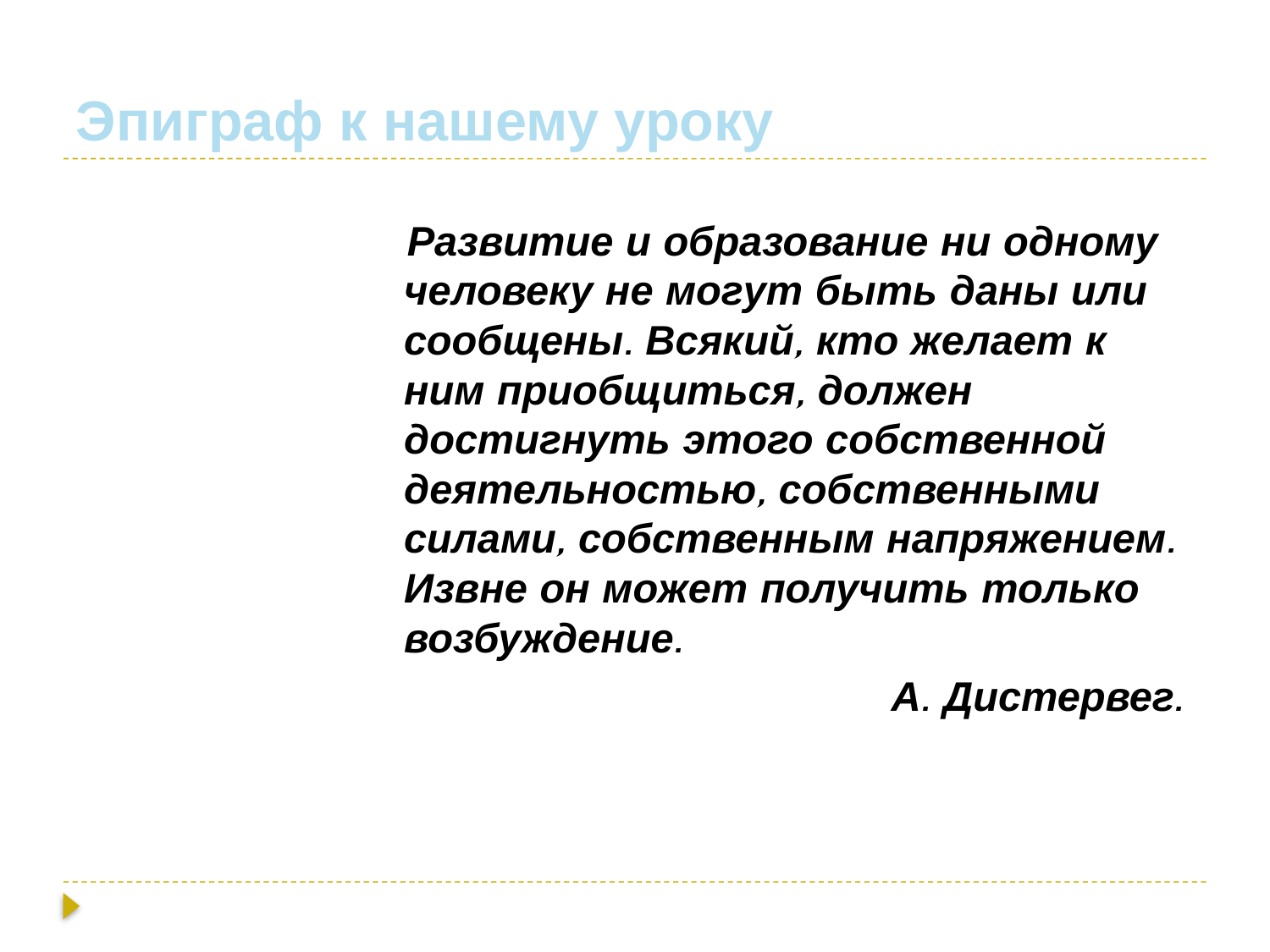

# Эпиграф к нашему уроку
   Развитие и образование ни одному человеку не могут быть даны или сообщены. Всякий, кто желает к ним приобщиться, должен достигнуть этого собственной деятельностью, собственными силами, собственным напряжением. Извне он может получить только возбуждение.
А. Дистервег.